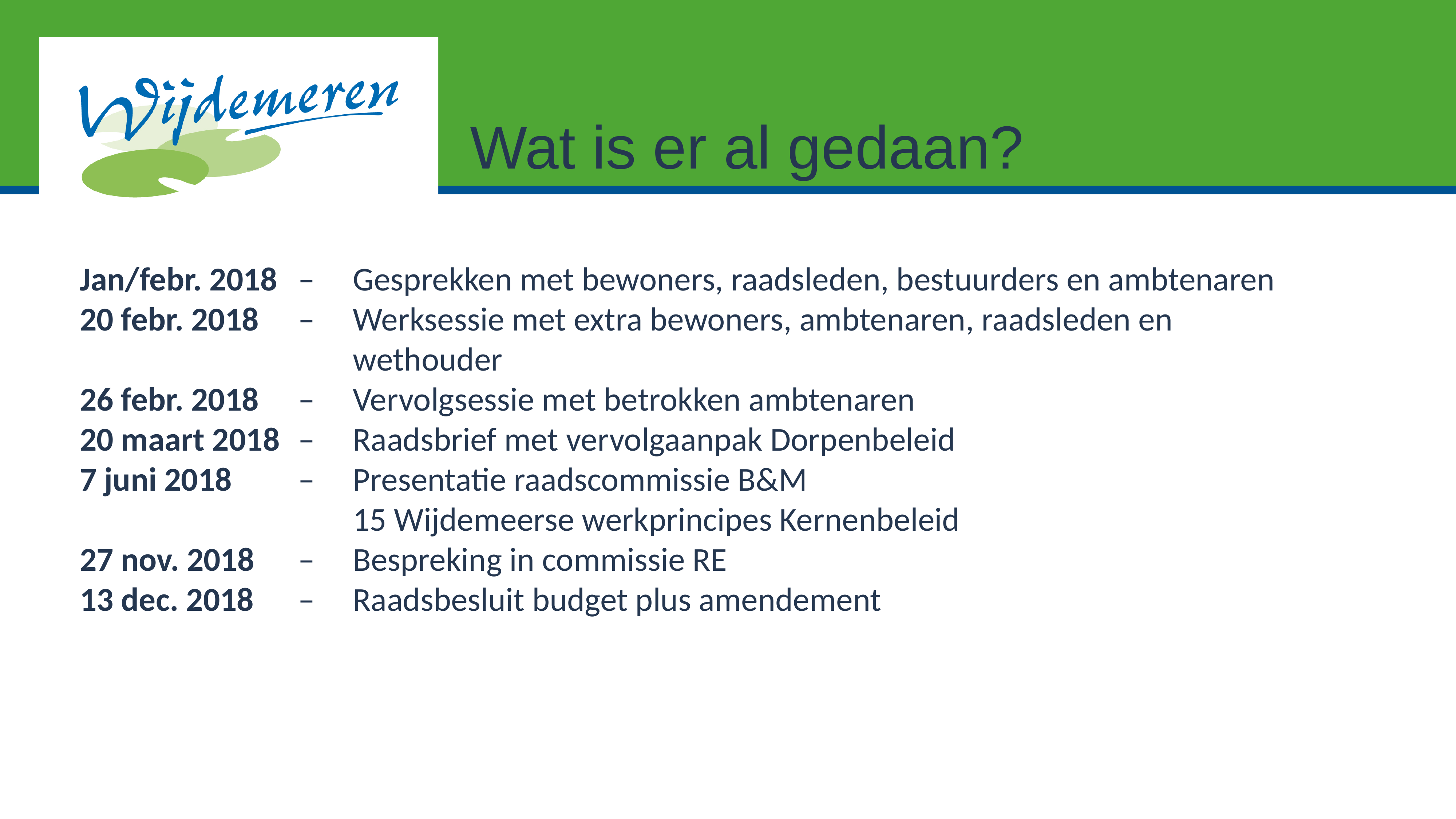

Wat is er al gedaan?
Jan/febr. 2018 	– 	Gesprekken met bewoners, raadsleden, bestuurders en ambtenaren
20 febr. 2018 	– 	Werksessie met extra bewoners, ambtenaren, raadsleden en 							wethouder
26 febr. 2018 	– 	Vervolgsessie met betrokken ambtenaren
20 maart 2018 	– 	Raadsbrief met vervolgaanpak Dorpenbeleid
7 juni 2018		– 	Presentatie raadscommissie B&M
					15 Wijdemeerse werkprincipes Kernenbeleid
27 nov. 2018	– 	Bespreking in commissie RE
13 dec. 2018 	– 	Raadsbesluit budget plus amendement